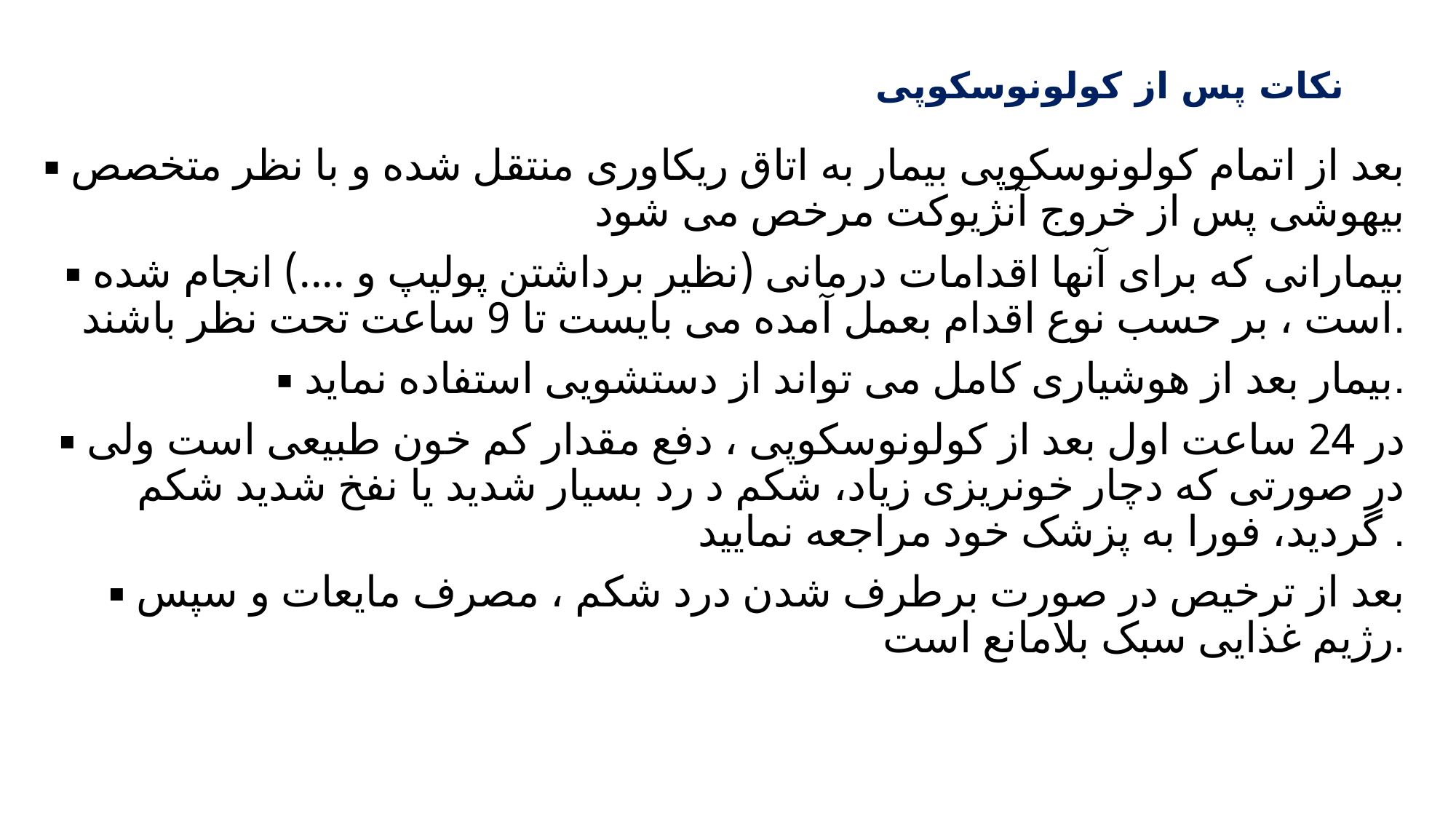

# نکات پس از کولونوسکوپی
▪ بعد از اتمام کولونوسکوپی بیمار به اتاق ریکاوری منتقل شده و با نظر متخصص بیهوشی پس از خروج آنژیوکت مرخص می شود
▪ بیمارانی که برای آنها اقدامات درمانی (نظیر برداشتن پولیپ و ....) انجام شده است ، بر حسب نوع اقدام بعمل آمده می بایست تا 9 ساعت تحت نظر باشند.
▪ بیمار بعد از هوشیاری کامل می تواند از دستشویی استفاده نماید.
▪ در 24 ساعت اول بعد از کولونوسکوپی ، دفع مقدار کم خون طبیعی است ولی در صورتی که دچار خونریزی زیاد، شکم د رد بسیار شدید یا نفخ شدید شکم گردید، فورا به پزشک خود مراجعه نمایید .
▪ بعد از ترخیص در صورت برطرف شدن درد شکم ، مصرف مایعات و سپس رژیم غذایی سبک بلامانع است.